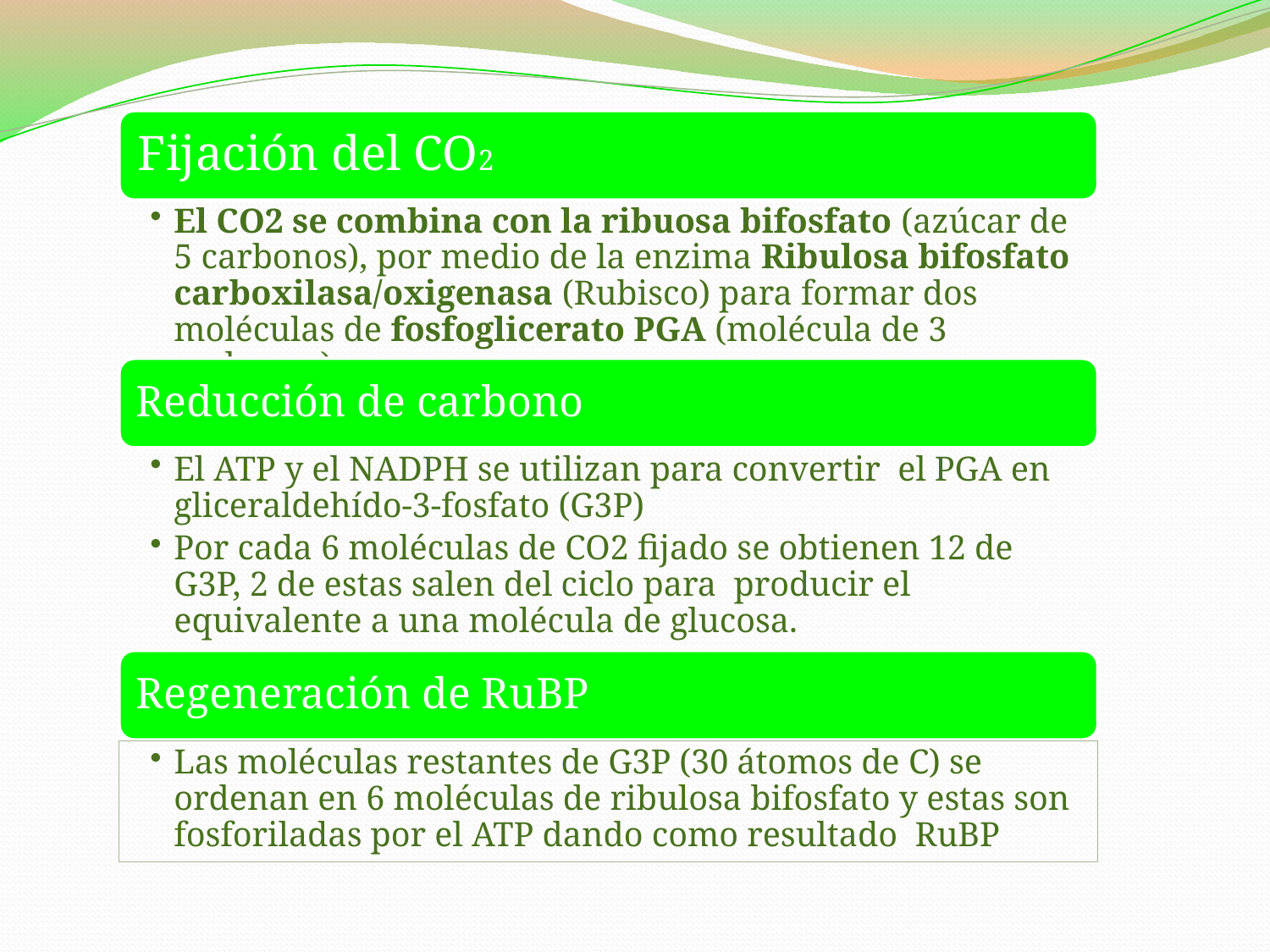

Fijación del CO2
El CO2 se combina con la ribuosa bifosfato (azúcar de 5 carbonos), por medio de la enzima Ribulosa bifosfato carboxilasa/oxigenasa (Rubisco) para formar dos moléculas de fosfoglicerato PGA (molécula de 3 carbonos)
Reducción de carbono
El ATP y el NADPH se utilizan para convertir  el PGA en  gliceraldehído-3-fosfato (G3P)
Por cada 6 moléculas de CO2 fijado se obtienen 12 de G3P, 2 de estas salen del ciclo para  producir el equivalente a una molécula de glucosa.
Regeneración de RuBP
Las moléculas restantes de G3P (30 átomos de C) se ordenan en 6 moléculas de ribulosa bifosfato y estas son fosforiladas por el ATP dando como resultado  RuBP